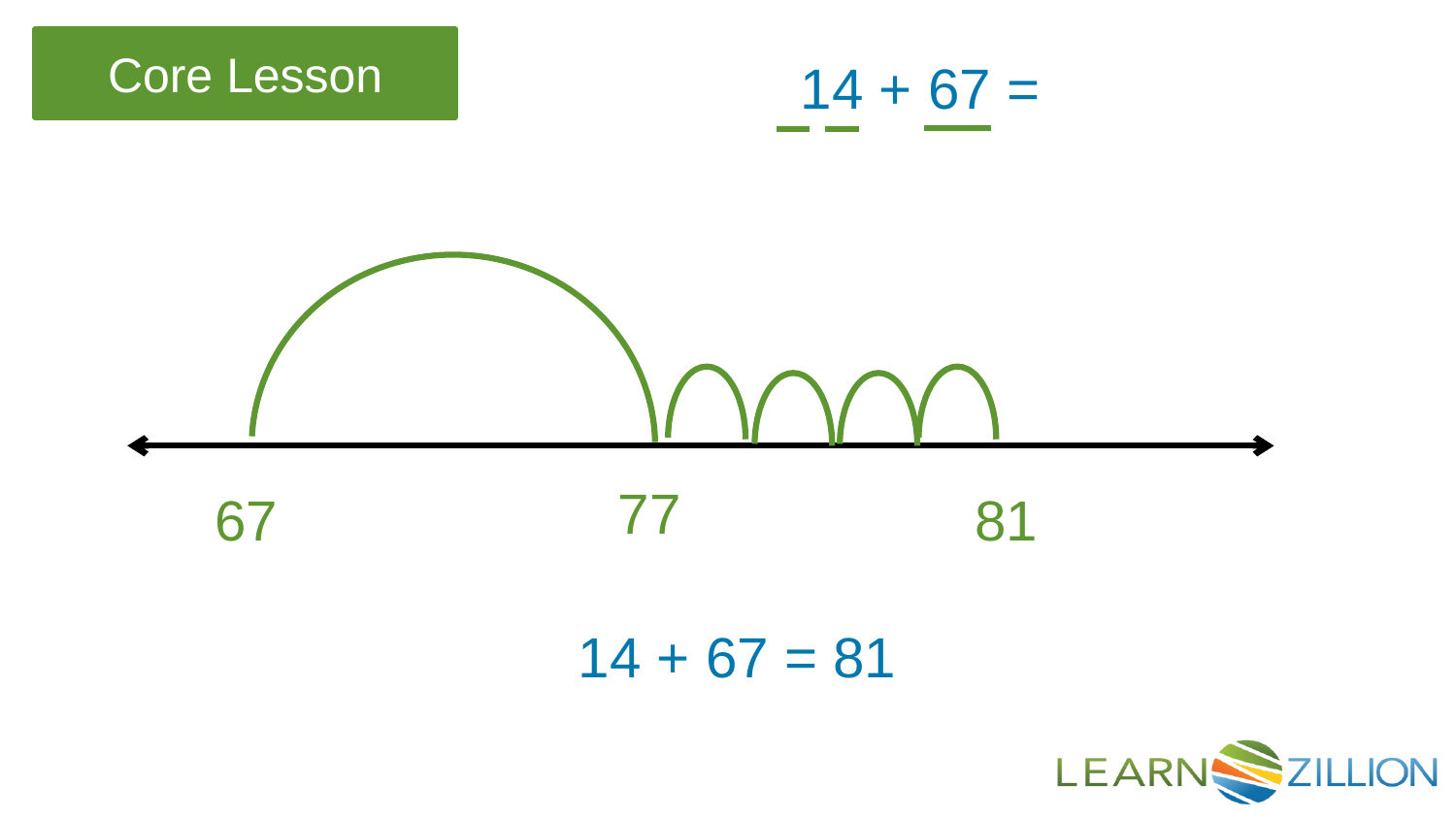

14 + 67 =

77
67
81
14 + 67 = 81